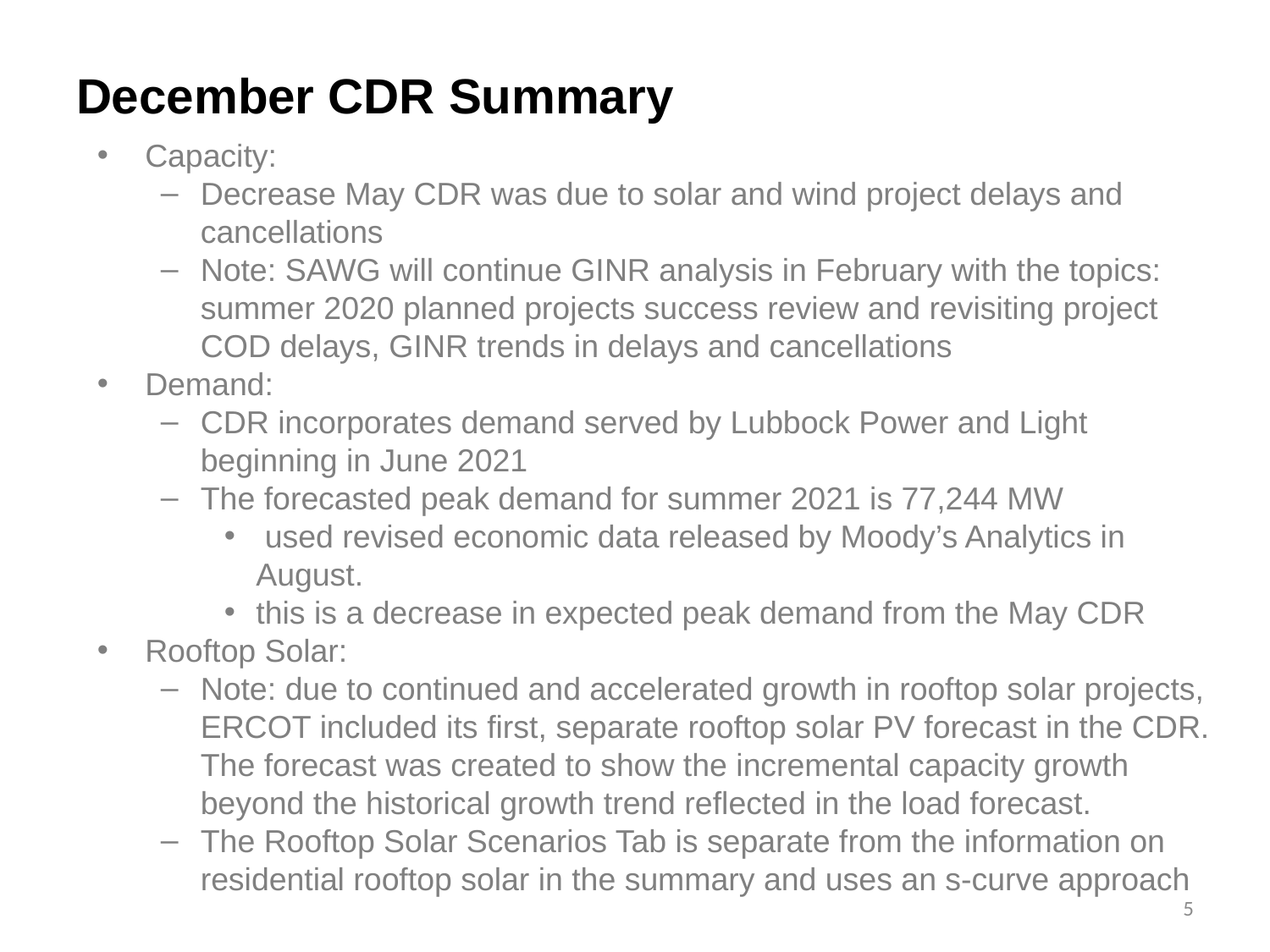

# December CDR Summary
Capacity:
Decrease May CDR was due to solar and wind project delays and cancellations
Note: SAWG will continue GINR analysis in February with the topics: summer 2020 planned projects success review and revisiting project COD delays, GINR trends in delays and cancellations
Demand:
CDR incorporates demand served by Lubbock Power and Light beginning in June 2021
The forecasted peak demand for summer 2021 is 77,244 MW
 used revised economic data released by Moody’s Analytics in August.
this is a decrease in expected peak demand from the May CDR
Rooftop Solar:
Note: due to continued and accelerated growth in rooftop solar projects, ERCOT included its first, separate rooftop solar PV forecast in the CDR. The forecast was created to show the incremental capacity growth beyond the historical growth trend reflected in the load forecast.
The Rooftop Solar Scenarios Tab is separate from the information on residential rooftop solar in the summary and uses an s-curve approach

5